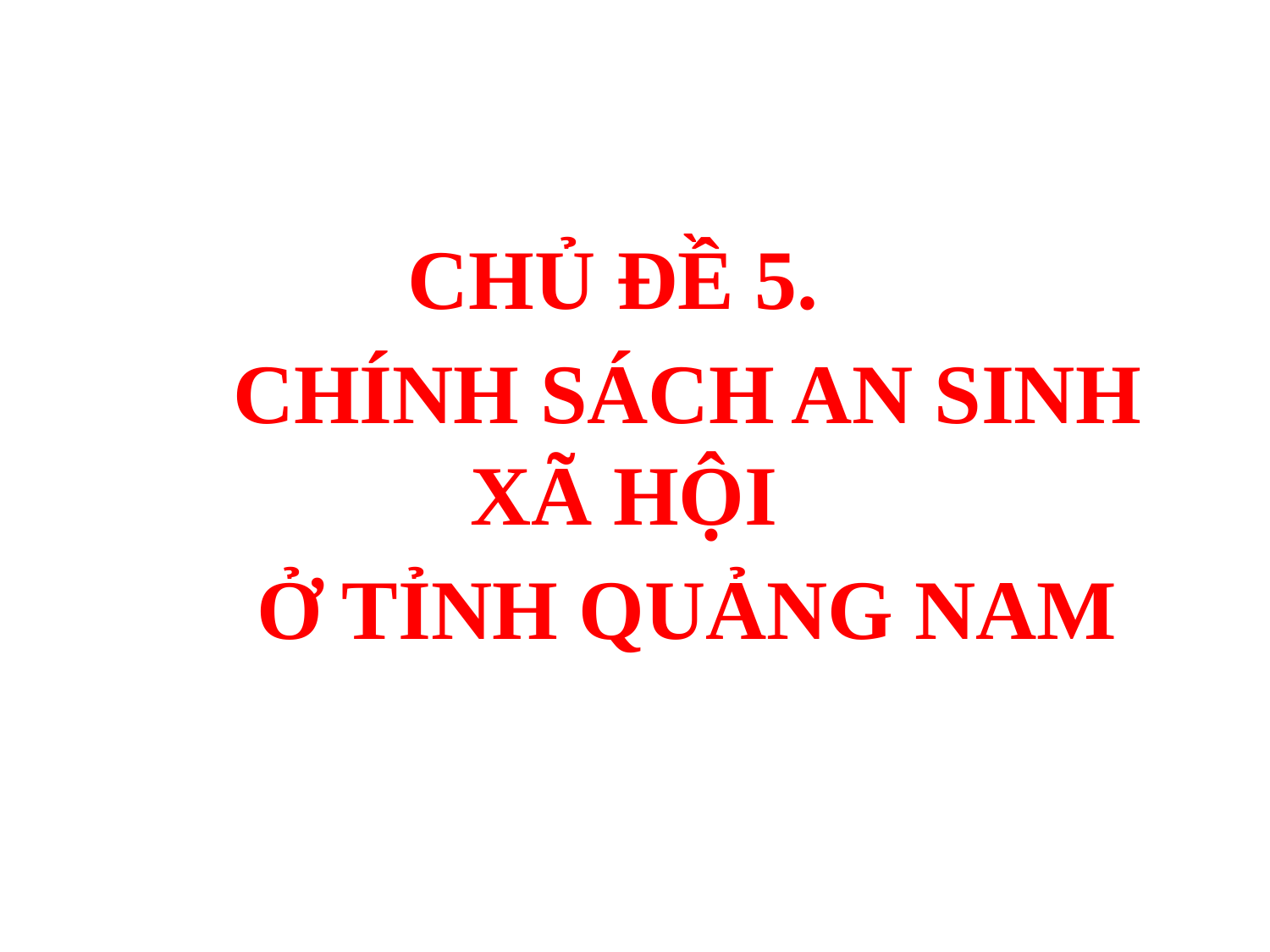

CHỦ ĐỀ 5.
      CHÍNH SÁCH AN SINH XÃ HỘI
      Ở TỈNH QUẢNG NAM